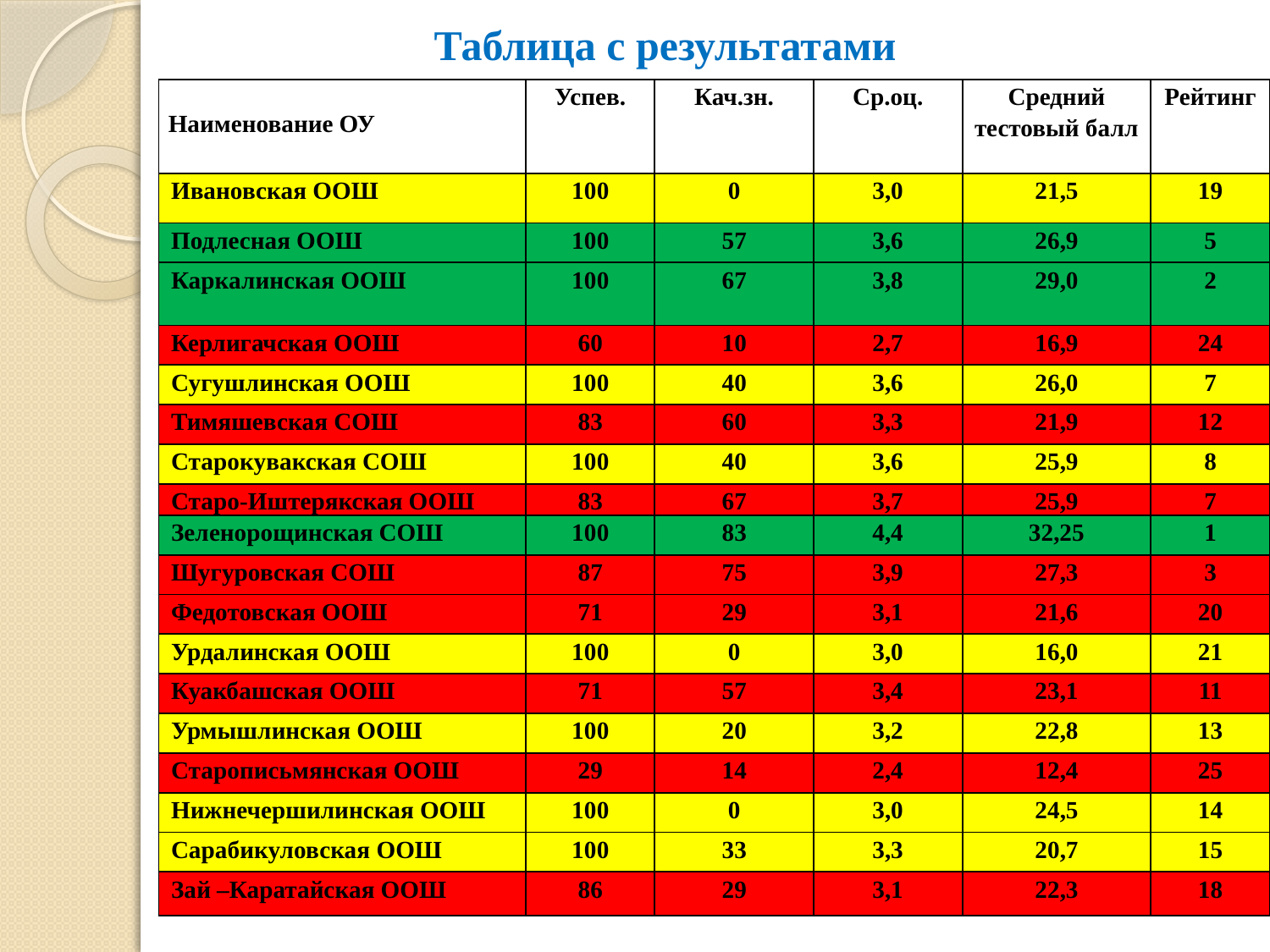

# Таблица с результатами
| Наименование ОУ | Успев. | Кач.зн. | Ср.оц. | Средний тестовый балл | Рейтинг |
| --- | --- | --- | --- | --- | --- |
| Ивановская ООШ | 100 | 0 | 3,0 | 21,5 | 19 |
| Подлесная ООШ | 100 | 57 | 3,6 | 26,9 | 5 |
| Каркалинская ООШ | 100 | 67 | 3,8 | 29,0 | 2 |
| Керлигачская ООШ | 60 | 10 | 2,7 | 16,9 | 24 |
| Сугушлинская ООШ | 100 | 40 | 3,6 | 26,0 | 7 |
| Тимяшевская СОШ | 83 | 60 | 3,3 | 21,9 | 12 |
| Старокувакская СОШ | 100 | 40 | 3,6 | 25,9 | 8 |
| Старо-Иштерякская ООШ | 83 | 67 | 3,7 | 25,9 | 7 |
| Зеленорощинская СОШ | 100 | 83 | 4,4 | 32,25 | 1 |
| Шугуровская СОШ | 87 | 75 | 3,9 | 27,3 | 3 |
| Федотовская ООШ | 71 | 29 | 3,1 | 21,6 | 20 |
| Урдалинская ООШ | 100 | 0 | 3,0 | 16,0 | 21 |
| Куакбашская ООШ | 71 | 57 | 3,4 | 23,1 | 11 |
| Урмышлинская ООШ | 100 | 20 | 3,2 | 22,8 | 13 |
| Старописьмянская ООШ | 29 | 14 | 2,4 | 12,4 | 25 |
| Нижнечершилинская ООШ | 100 | 0 | 3,0 | 24,5 | 14 |
| Сарабикуловская ООШ | 100 | 33 | 3,3 | 20,7 | 15 |
| Зай –Каратайская ООШ | 86 | 29 | 3,1 | 22,3 | 18 |